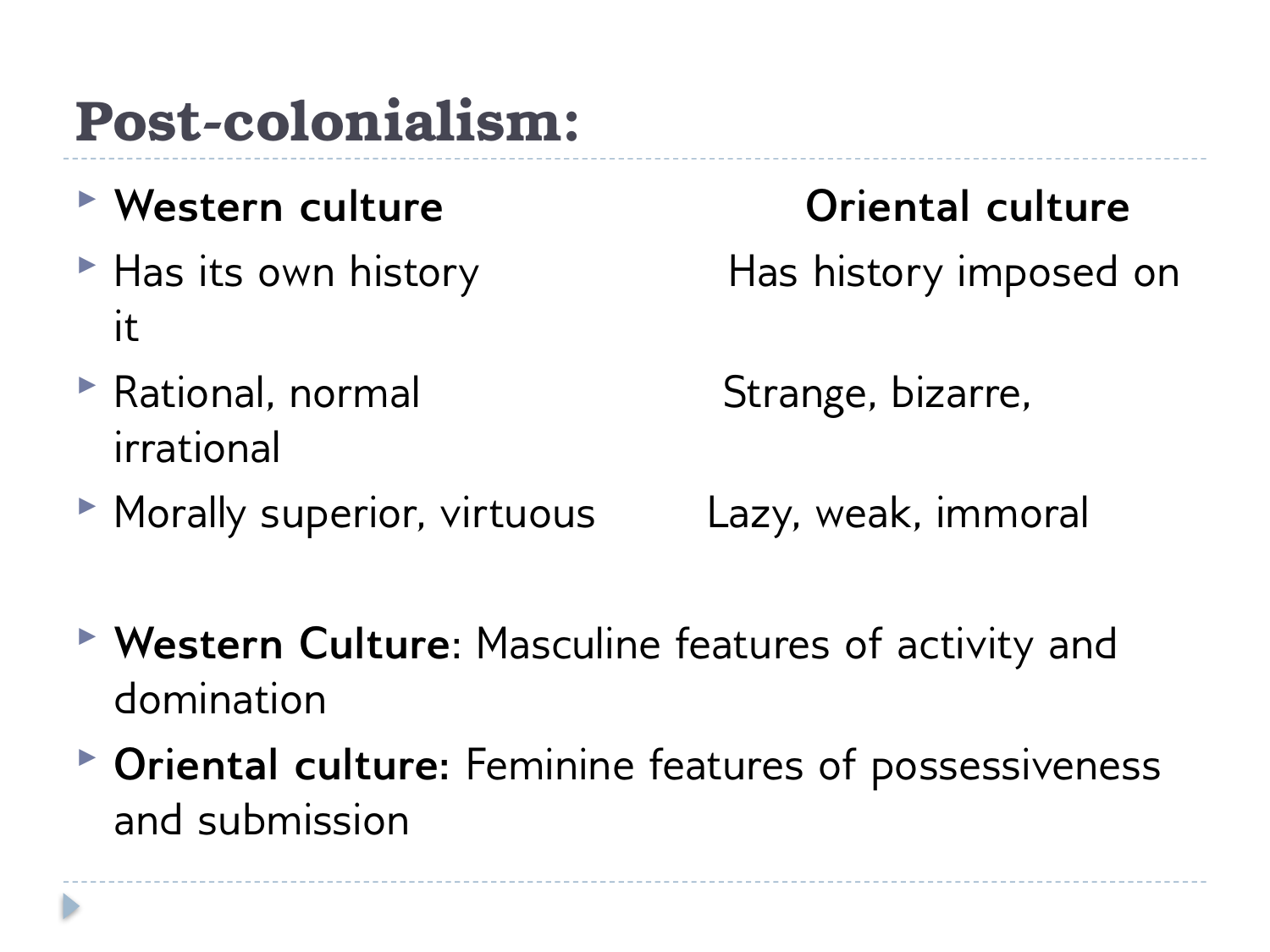

# Post-colonialism:
Western culture                        Oriental culture
Has its own history                  Has history imposed on it
Rational, normal                      Strange, bizarre, irrational
Morally superior, virtuous        Lazy, weak, immoral

Western Culture: Masculine features of activity and domination
Oriental culture: Feminine features of possessiveness and submission